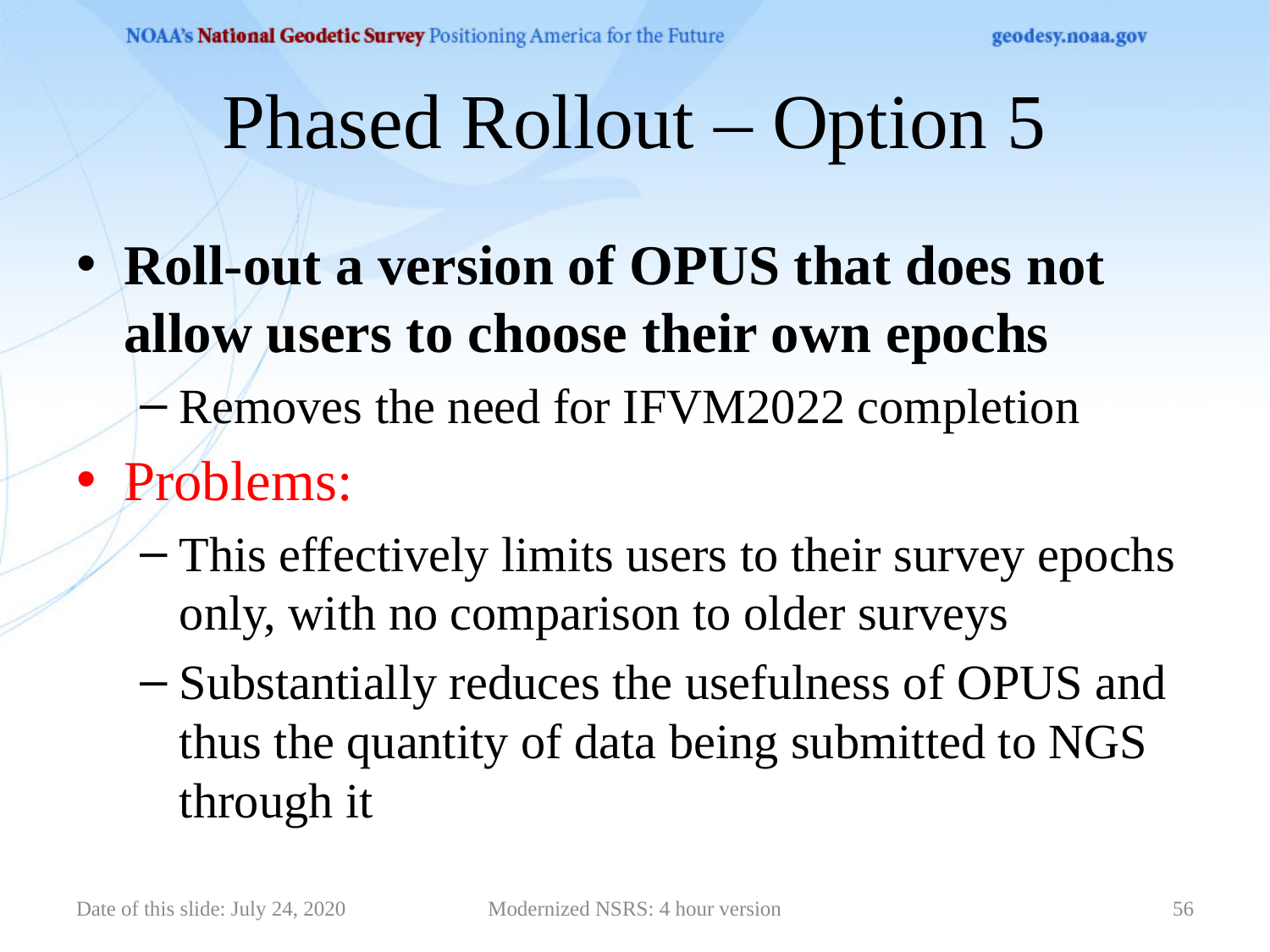

# Phased Rollout – Option 5
Roll-out a version of OPUS that does not allow users to choose their own epochs
Removes the need for IFVM2022 completion
Problems:
This effectively limits users to their survey epochs only, with no comparison to older surveys
Substantially reduces the usefulness of OPUS and thus the quantity of data being submitted to NGS through it
Date of this slide: July 24, 2020
Modernized NSRS: 4 hour version
56